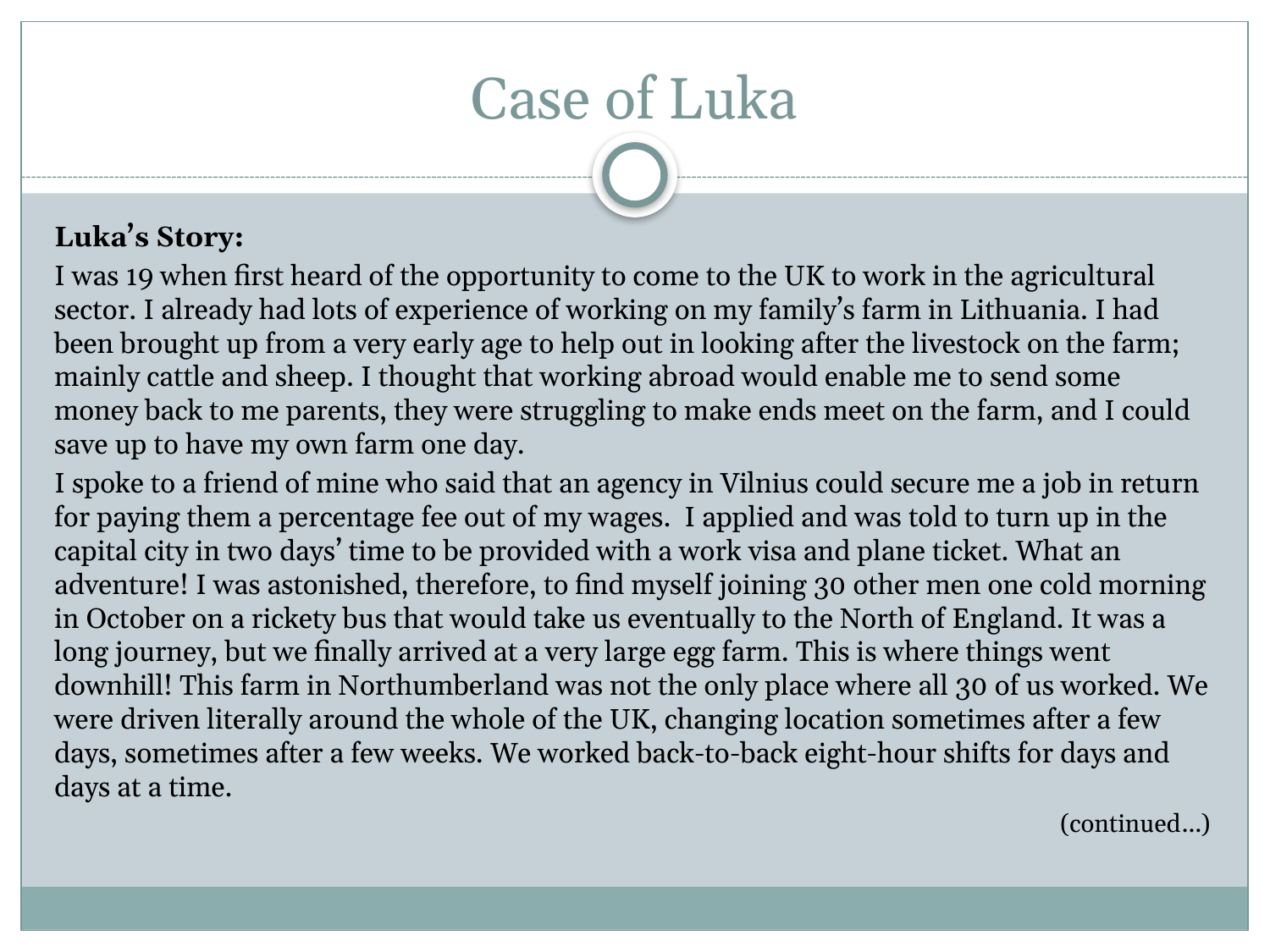

# Case of Luka
Luka’s Story:
I was 19 when first heard of the opportunity to come to the UK to work in the agricultural sector. I already had lots of experience of working on my family’s farm in Lithuania. I had been brought up from a very early age to help out in looking after the livestock on the farm; mainly cattle and sheep. I thought that working abroad would enable me to send some money back to me parents, they were struggling to make ends meet on the farm, and I could save up to have my own farm one day.
I spoke to a friend of mine who said that an agency in Vilnius could secure me a job in return for paying them a percentage fee out of my wages.  I applied and was told to turn up in the capital city in two days’ time to be provided with a work visa and plane ticket. What an adventure! I was astonished, therefore, to find myself joining 30 other men one cold morning in October on a rickety bus that would take us eventually to the North of England. It was a long journey, but we finally arrived at a very large egg farm. This is where things went downhill! This farm in Northumberland was not the only place where all 30 of us worked. We were driven literally around the whole of the UK, changing location sometimes after a few days, sometimes after a few weeks. We worked back-to-back eight-hour shifts for days and days at a time.
(continued…)